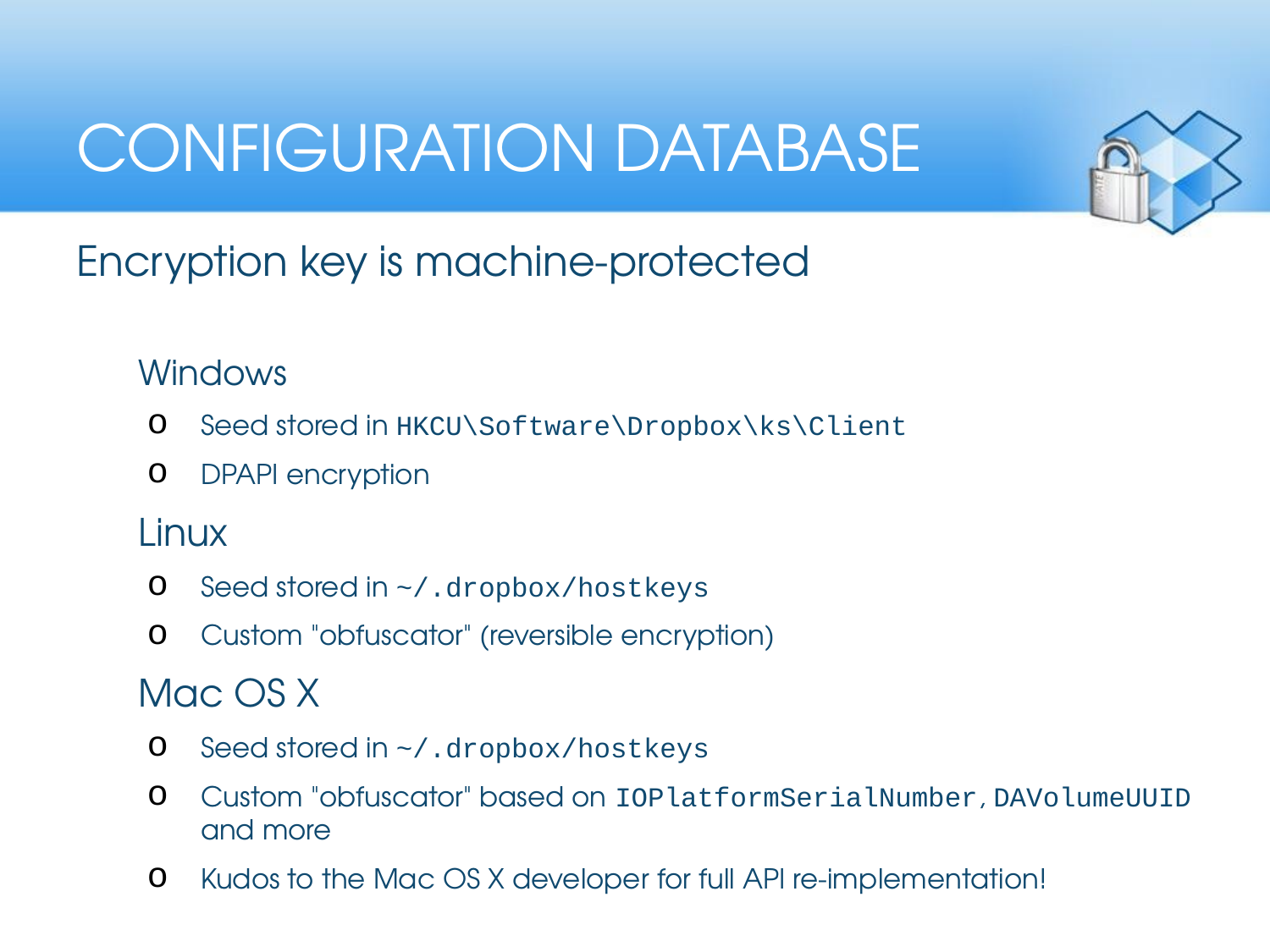

# Configuration database
Encryption key is machine-protected

Windows
Seed stored in HKCU\Software\Dropbox\ks\Client
DPAPI encryption
Linux
Seed stored in ~/.dropbox/hostkeys
Custom "obfuscator" (reversible encryption)
Mac OS X
Seed stored in ~/.dropbox/hostkeys
Custom "obfuscator" based on IOPlatformSerialNumber, DAVolumeUUID and more
Kudos to the Mac OS X developer for full API re-implementation!